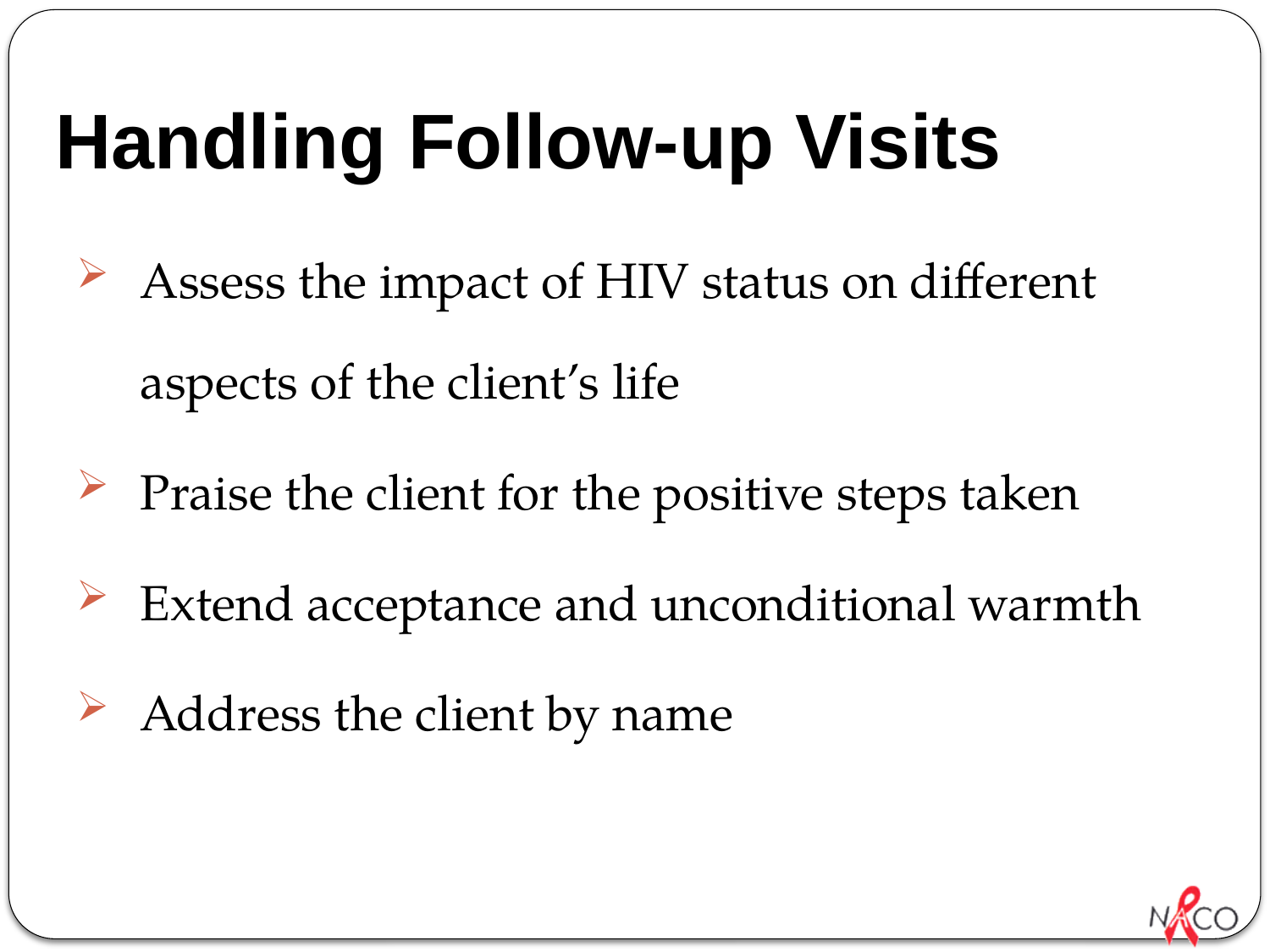

# Handling Follow-up Visits
Assess the impact of HIV status on different aspects of the client’s life
Praise the client for the positive steps taken
Extend acceptance and unconditional warmth
Address the client by name